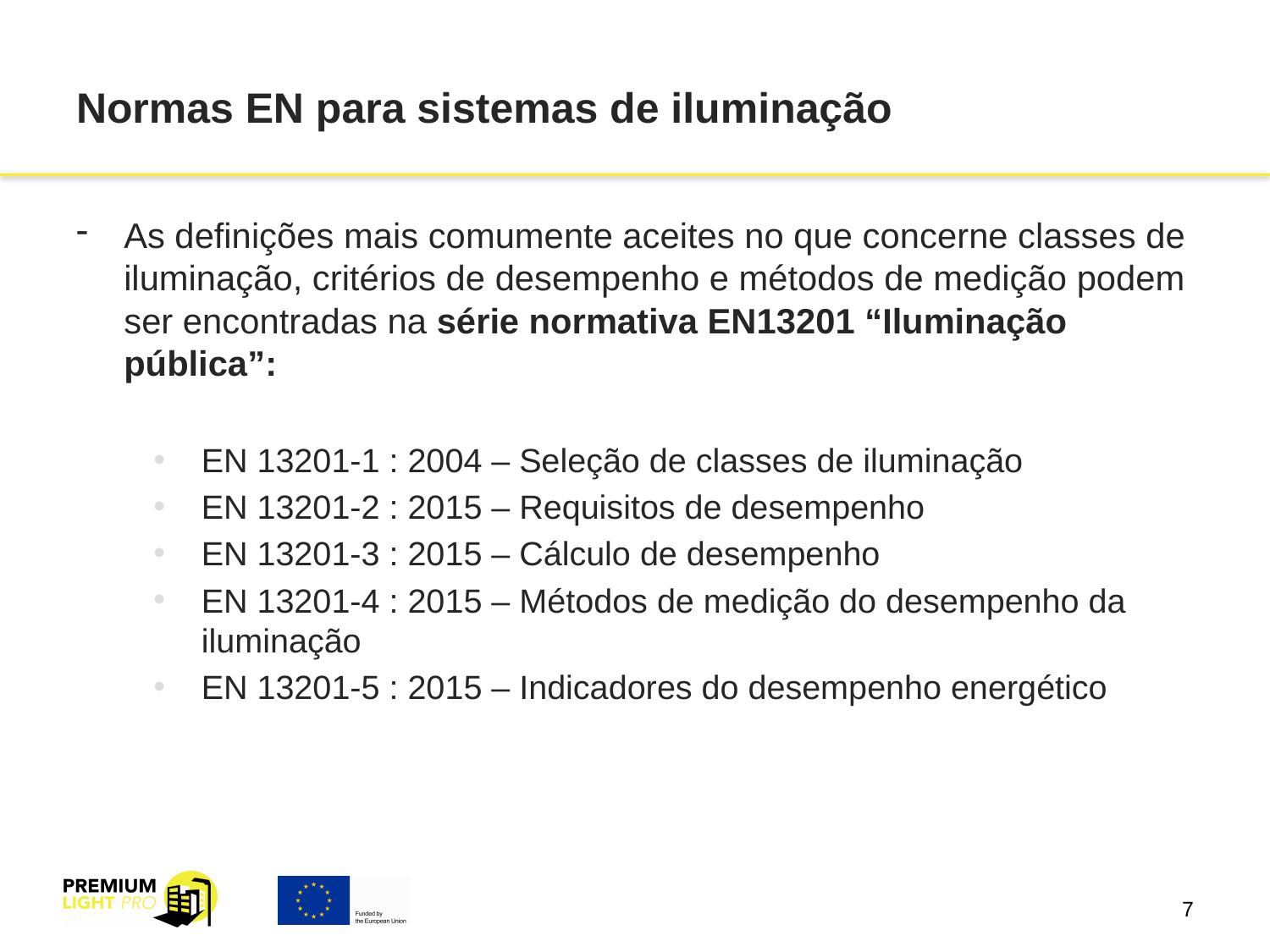

# Normas EN para sistemas de iluminação
As definições mais comumente aceites no que concerne classes de iluminação, critérios de desempenho e métodos de medição podem ser encontradas na série normativa EN13201 “Iluminação pública”:

EN 13201-1 : 2004 – Seleção de classes de iluminação
EN 13201-2 : 2015 – Requisitos de desempenho
EN 13201-3 : 2015 – Cálculo de desempenho
EN 13201-4 : 2015 – Métodos de medição do desempenho da iluminação
EN 13201-5 : 2015 – Indicadores do desempenho energético